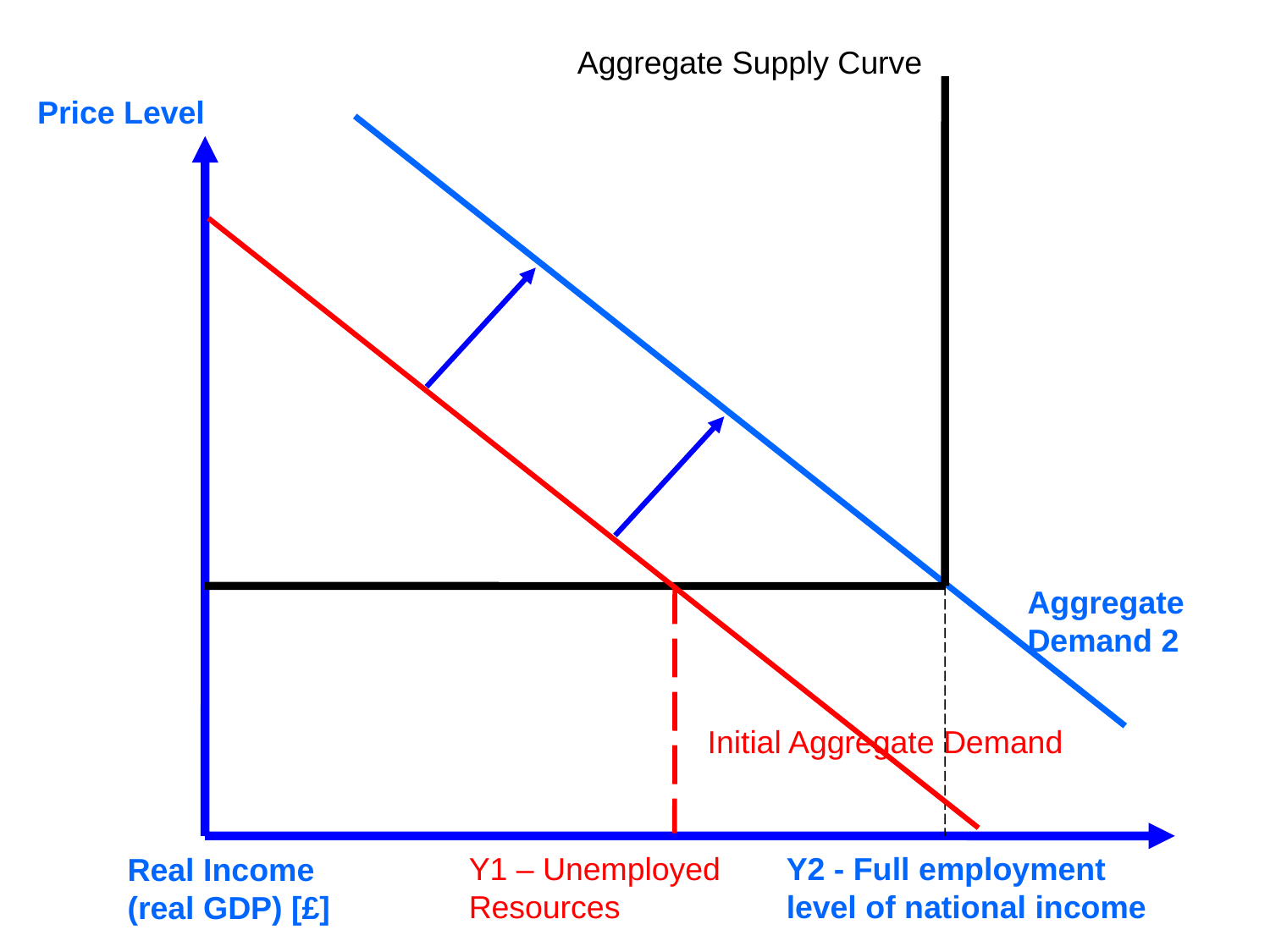

Aggregate Supply Curve

Price Level

Aggregate Demand 2

Initial Aggregate Demand

Y1 – Unemployed Resources
Y2 - Full employment level of national income
Real Income (real GDP) [£]